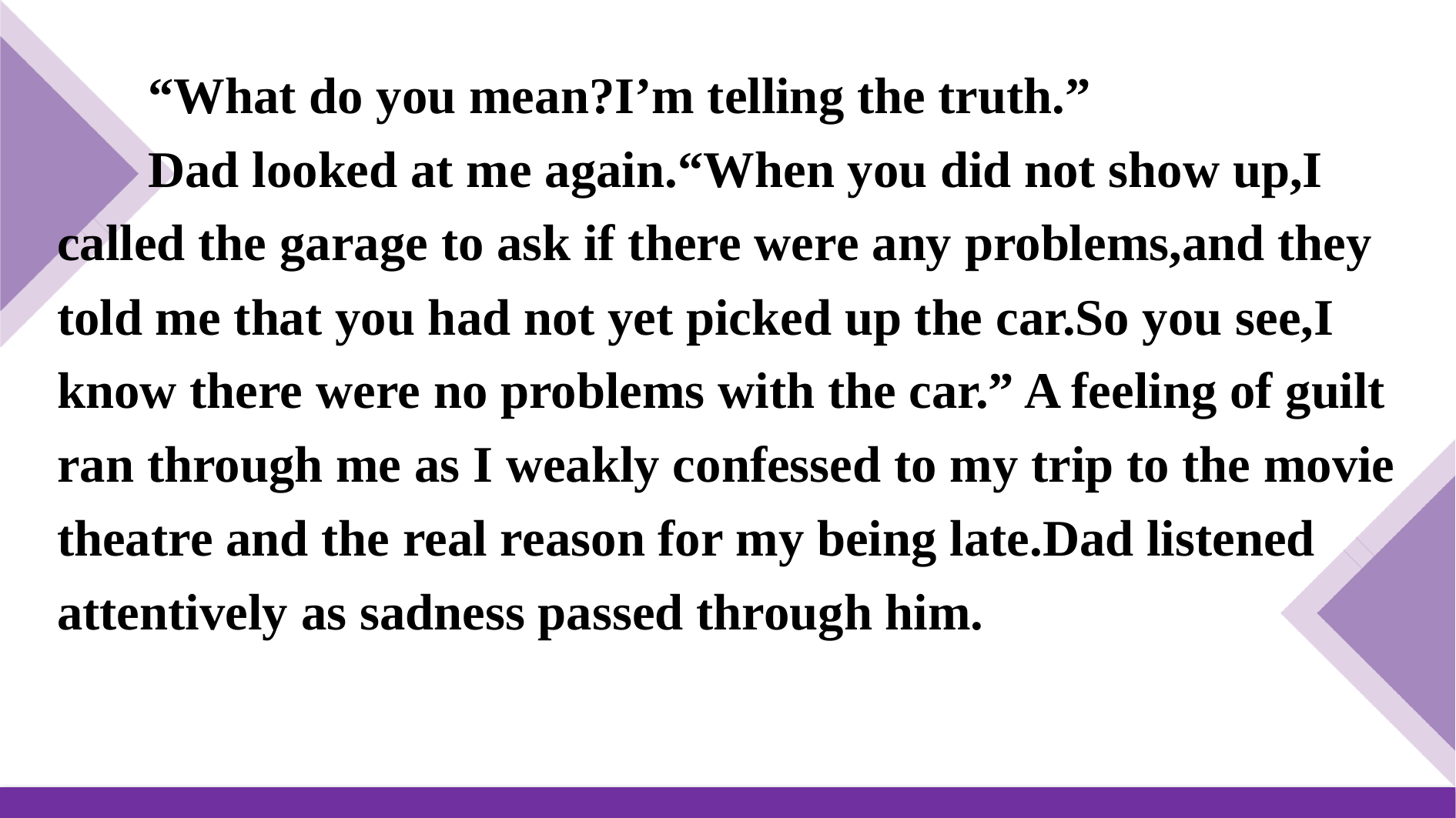

“What do you mean?I’m telling the truth.”
Dad looked at me again.“When you did not show up,I called the garage to ask if there were any problems,and they told me that you had not yet picked up the car.So you see,I know there were no problems with the car.” A feeling of guilt ran through me as I weakly confessed to my trip to the movie theatre and the real reason for my being late.Dad listened attentively as sadness passed through him.